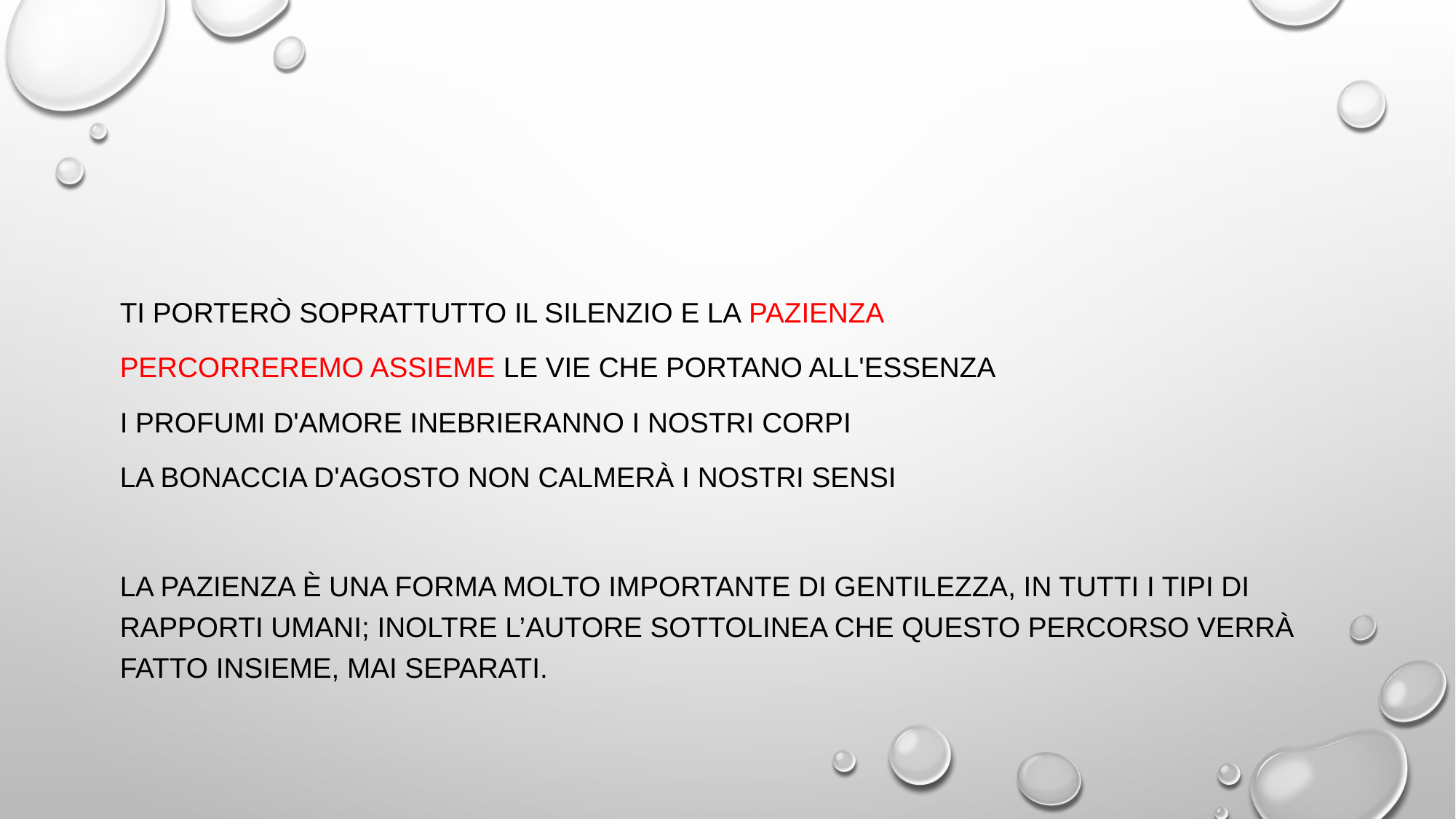

Ti porterò soprattutto il silenzio e la pazienza
Percorreremo assieme le vie che portano all'essenza
I profumi d'amore inebrieranno i nostri corpi
La bonaccia d'agosto non calmerà i nostri sensi

La pazienza è una forma molto importante di gentilezza, in tutti i tipi di rapporti umani; inoltre l’autore sottolinea che questo percorso verrà fatto insieme, mai separati.